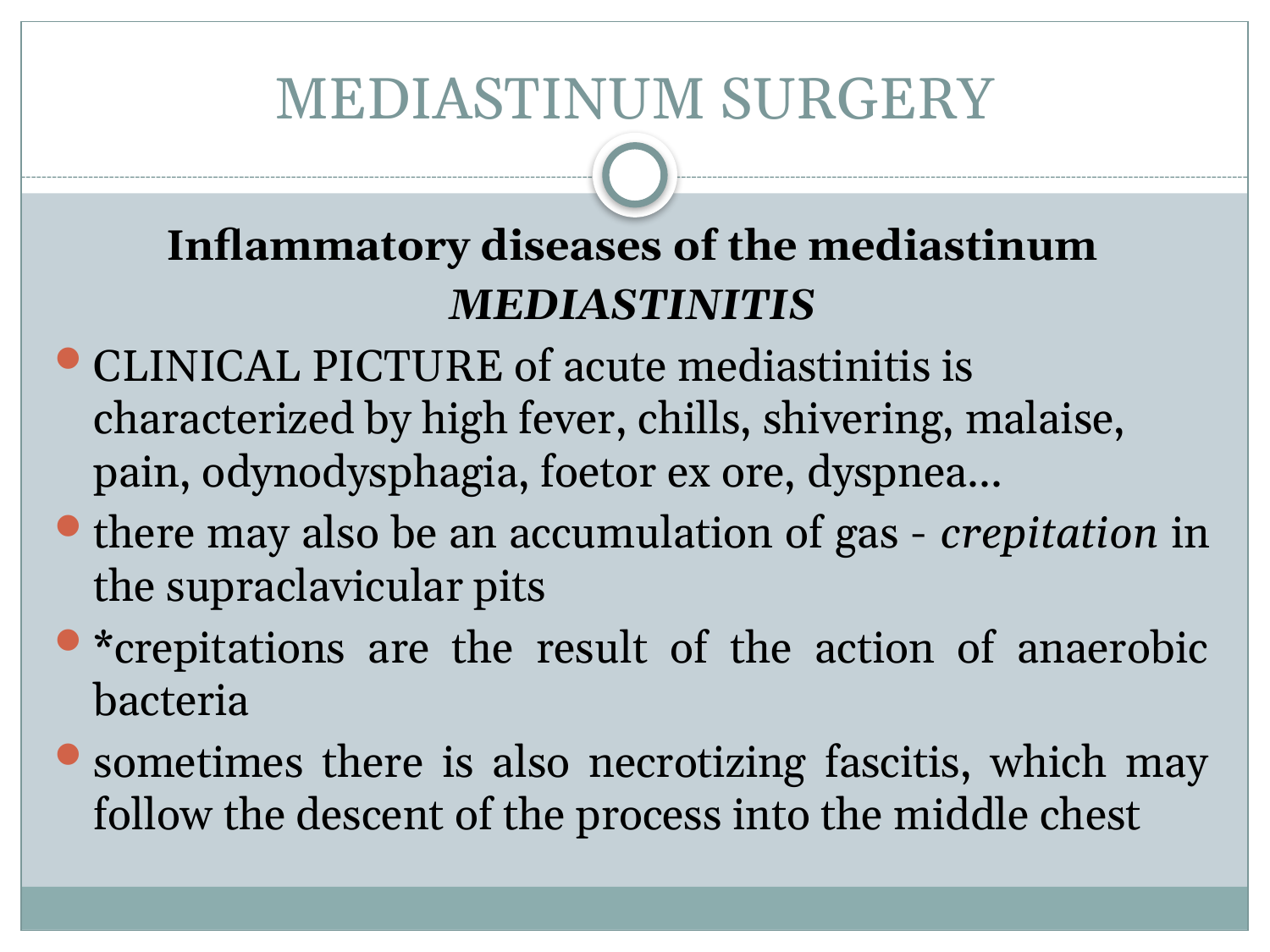

# MEDIASTINUM SURGERY
Inflammatory diseases of the mediastinum
MEDIASTINITIS
CLINICAL PICTURE of acute mediastinitis is characterized by high fever, chills, shivering, malaise, pain, odynodysphagia, foetor ex ore, dyspnea...
there may also be an accumulation of gas - crepitation in the supraclavicular pits
*crepitations are the result of the action of anaerobic bacteria
sometimes there is also necrotizing fascitis, which may follow the descent of the process into the middle chest